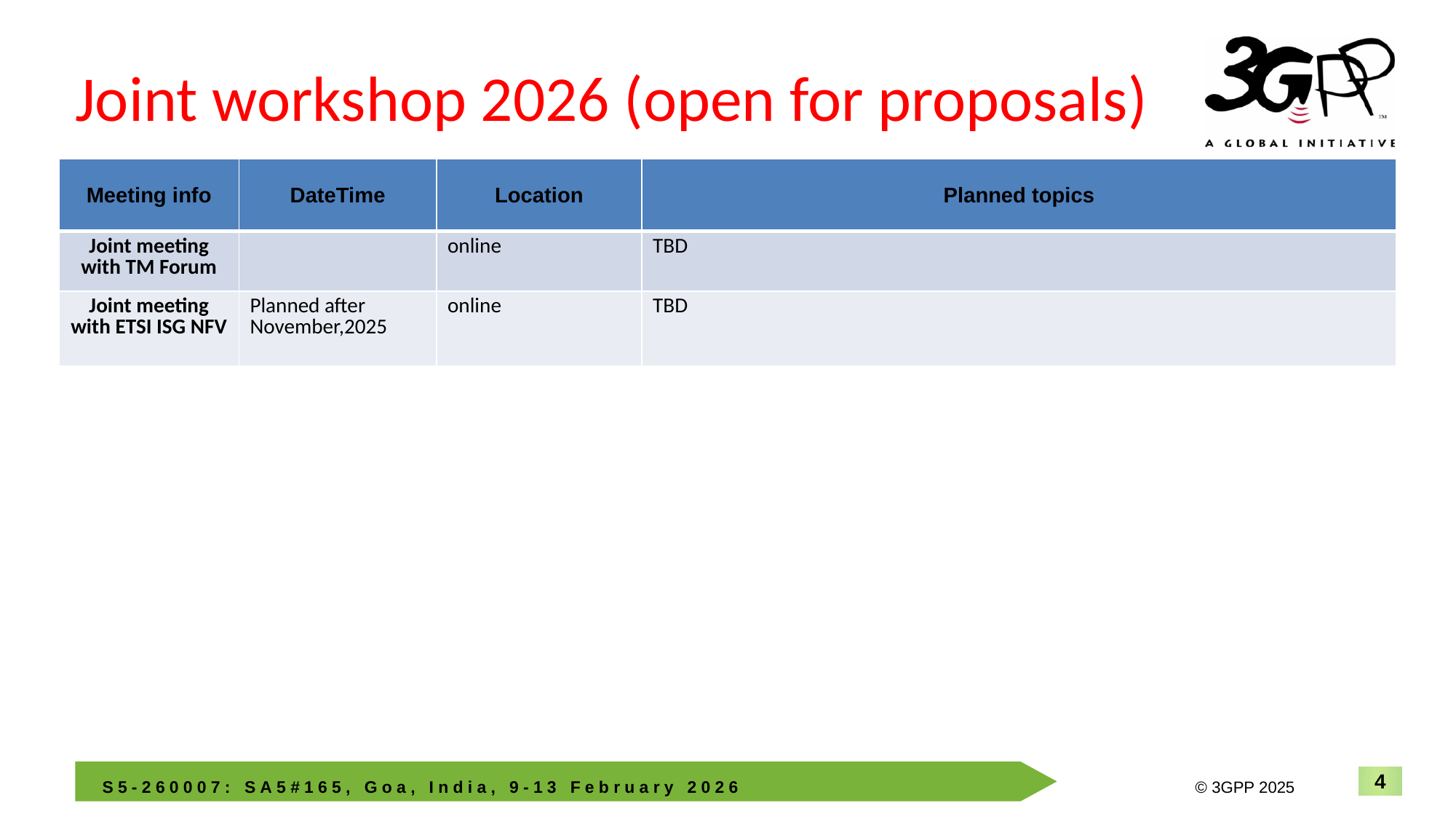

# Joint workshop 2026 (open for proposals)
| Meeting info | DateTime | Location | Planned topics |
| --- | --- | --- | --- |
| Joint meeting with TM Forum |  | online | TBD |
| Joint meeting with ETSI ISG NFV | Planned after November,2025 | online | TBD |